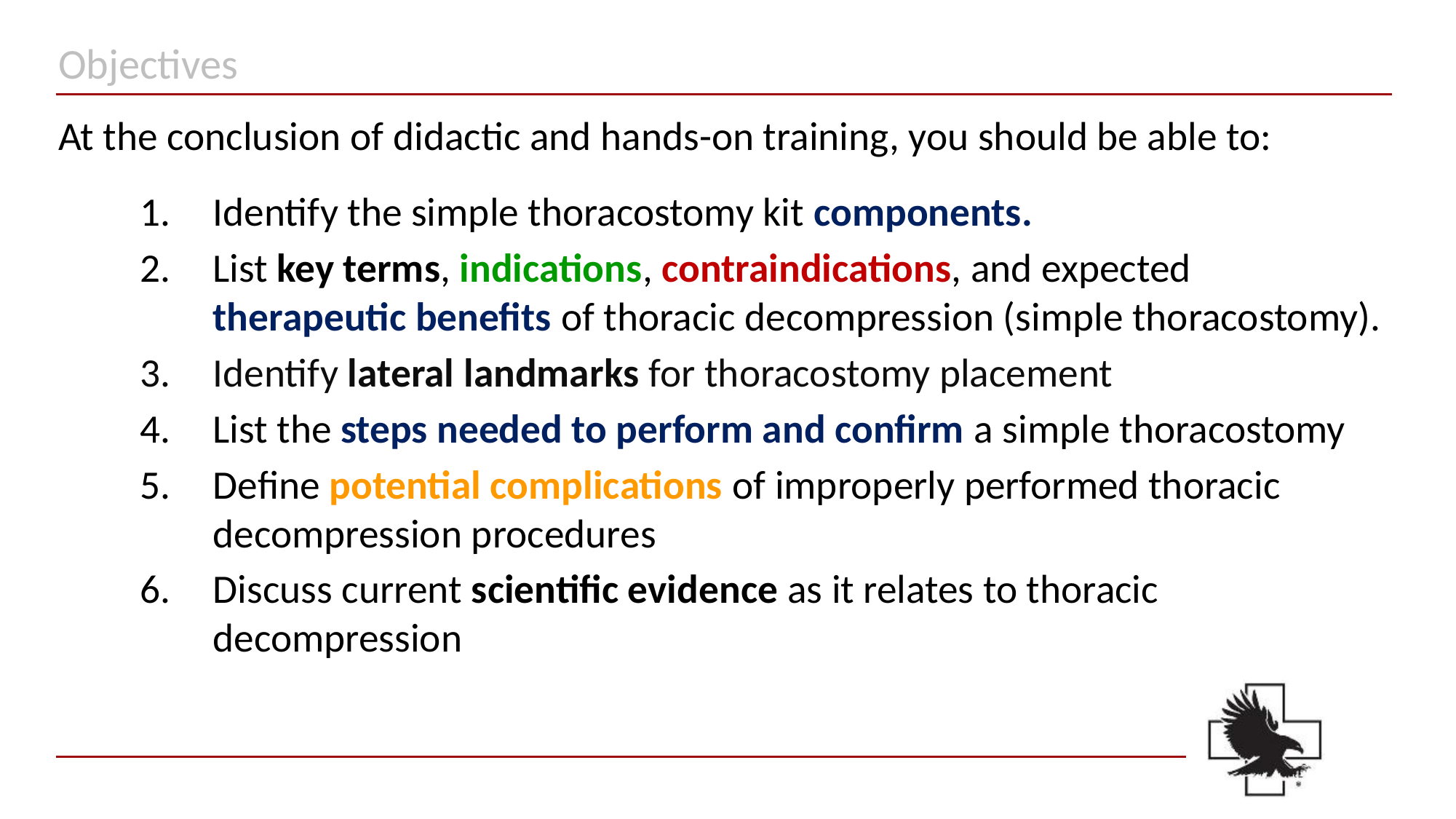

Objectives
At the conclusion of didactic and hands-on training, you should be able to:

Identify the simple thoracostomy kit components.
List key terms, indications, contraindications, and expected therapeutic benefits of thoracic decompression (simple thoracostomy).
Identify lateral landmarks for thoracostomy placement
List the steps needed to perform and confirm a simple thoracostomy
Define potential complications of improperly performed thoracic decompression procedures
Discuss current scientific evidence as it relates to thoracic decompression